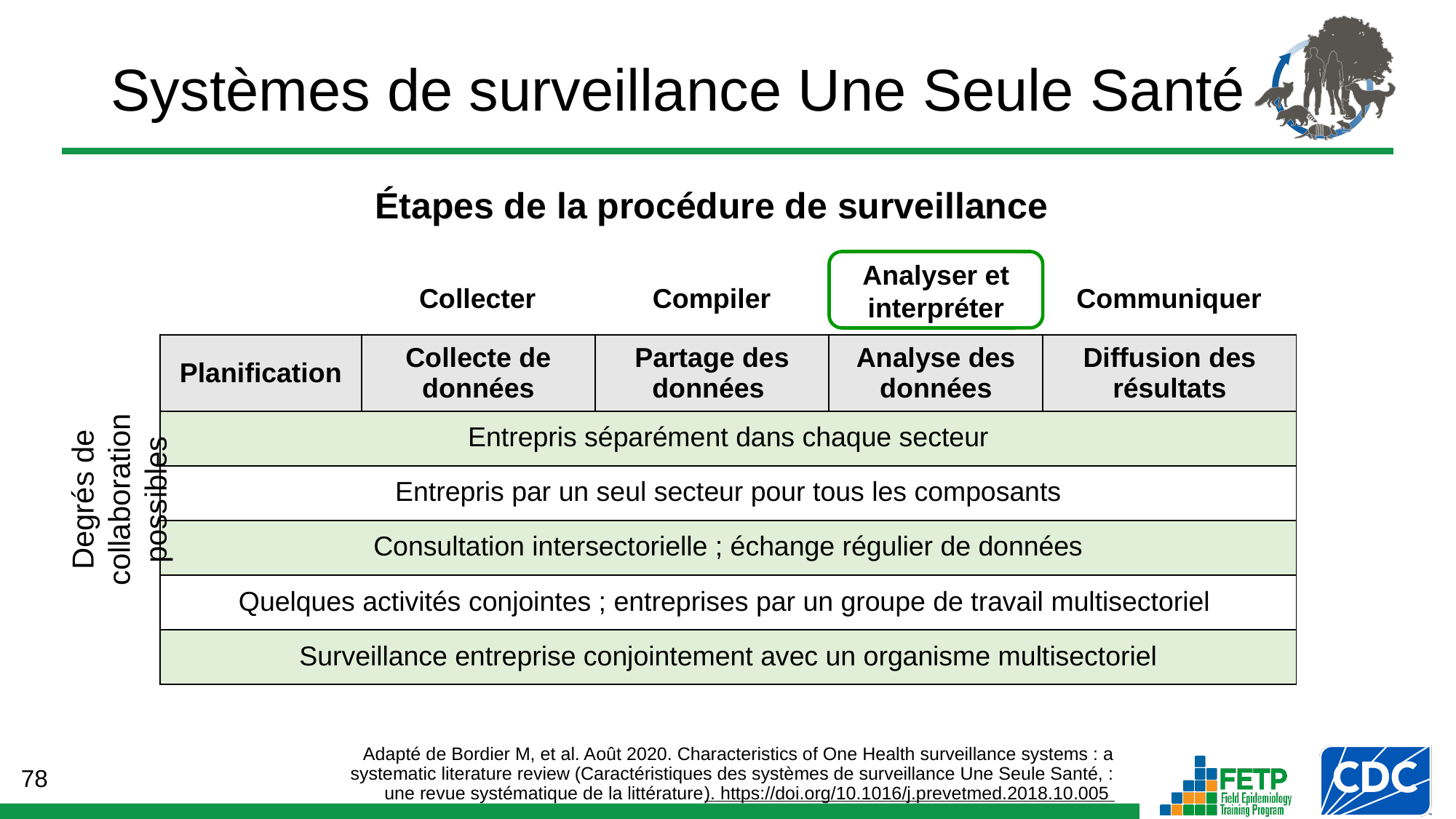

Systèmes de surveillance Une Seule Santé
Étapes de la procédure de surveillance

Analyser et interpréter
Communiquer
Collecter
Compiler
| Planification | Collecte de données | Partage des données | Analyse des données | Diffusion des résultats |
| --- | --- | --- | --- | --- |
| Entrepris séparément dans chaque secteur |  |  |  |  |
| Entrepris par un seul secteur pour tous les composants |  |  |  |  |
| Consultation intersectorielle ; échange régulier de données |  |  |  |  |
| Quelques activités conjointes ; entreprises par un groupe de travail multisectoriel |  |  |  |  |
| Surveillance entreprise conjointement avec un organisme multisectoriel |  |  |  |  |
Degrés de collaboration possibles
Adapté de Bordier M, et al. Août 2020. Characteristics of One Health surveillance systems : a systematic literature review (Caractéristiques des systèmes de surveillance Une Seule Santé, : une revue systématique de la littérature). https://doi.org/10.1016/j.prevetmed.2018.10.005